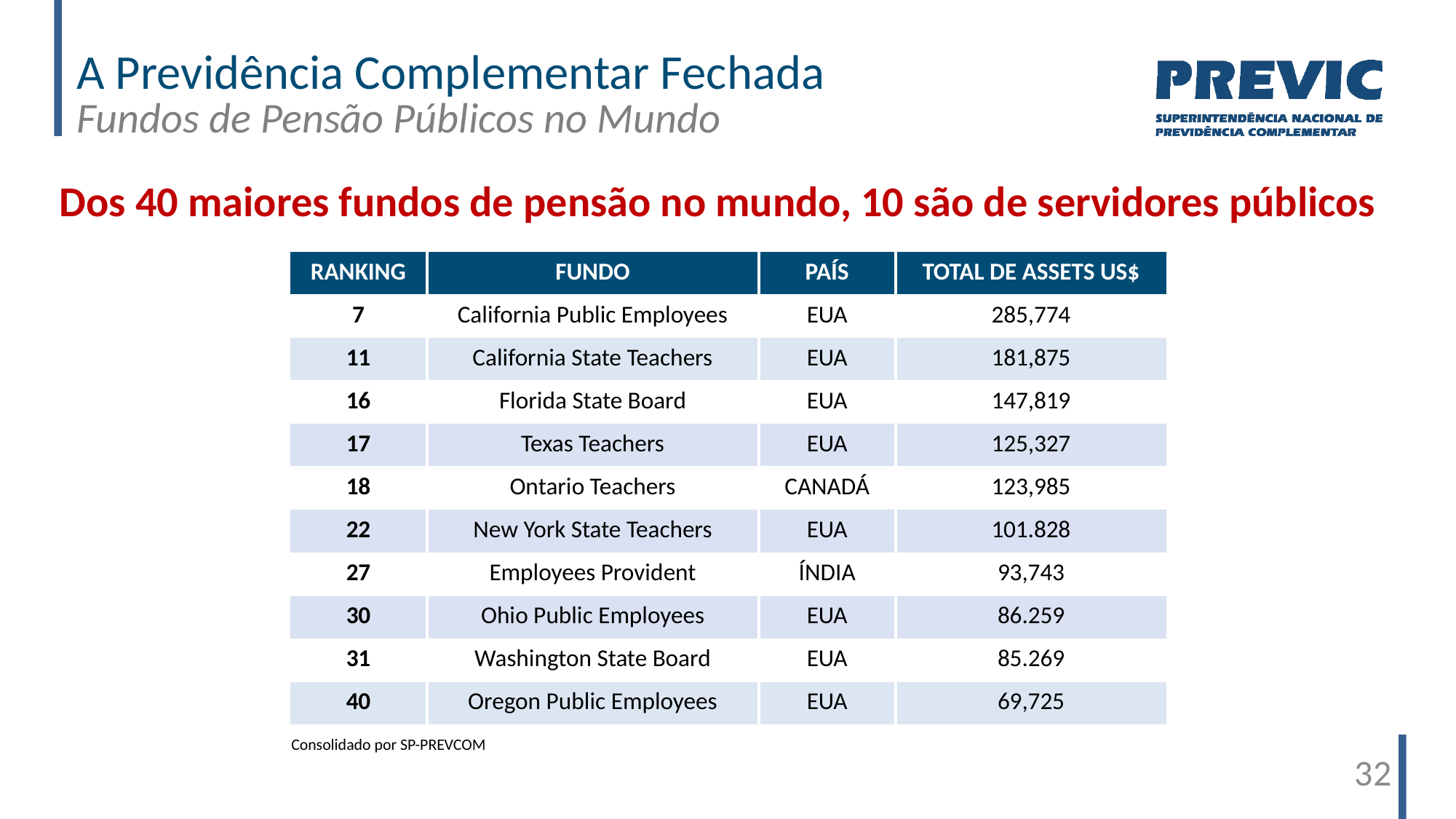

A Previdência Complementar Fechada
Fundos de Pensão Públicos no Mundo
Dos 40 maiores fundos de pensão no mundo, 10 são de servidores públicos
| RANKING | FUNDO | PAÍS | TOTAL DE ASSETS US$ |
| --- | --- | --- | --- |
| 7 | California Public Employees | EUA | 285,774 |
| 11 | California State Teachers | EUA | 181,875 |
| 16 | Florida State Board | EUA | 147,819 |
| 17 | Texas Teachers | EUA | 125,327 |
| 18 | Ontario Teachers | CANADÁ | 123,985 |
| 22 | New York State Teachers | EUA | 101.828 |
| 27 | Employees Provident | ÍNDIA | 93,743 |
| 30 | Ohio Public Employees | EUA | 86.259 |
| 31 | Washington State Board | EUA | 85.269 |
| 40 | Oregon Public Employees | EUA | 69,725 |
Consolidado por SP-PREVCOM